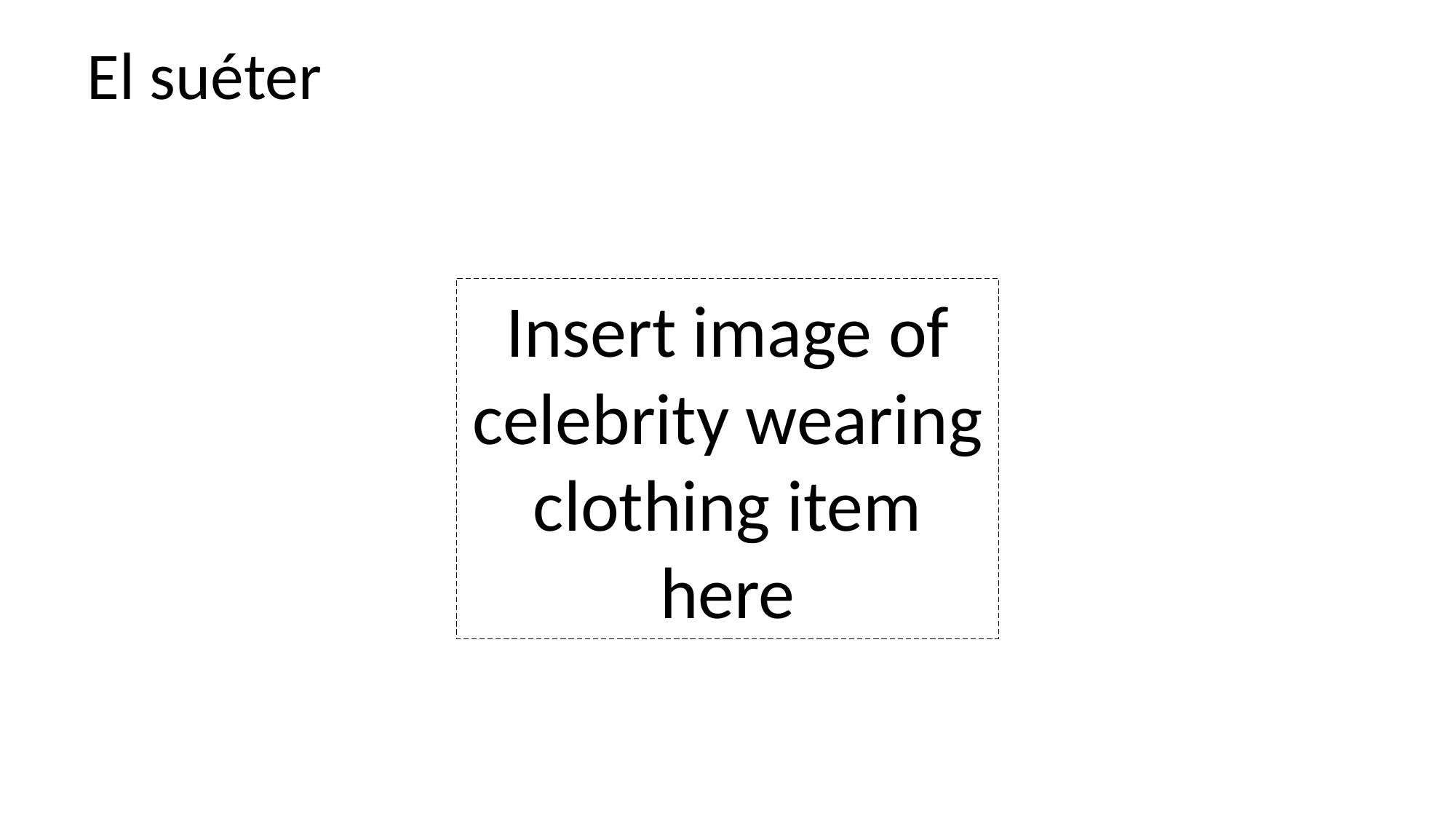

# El suéter
Insert image of celebrity wearing clothing item here